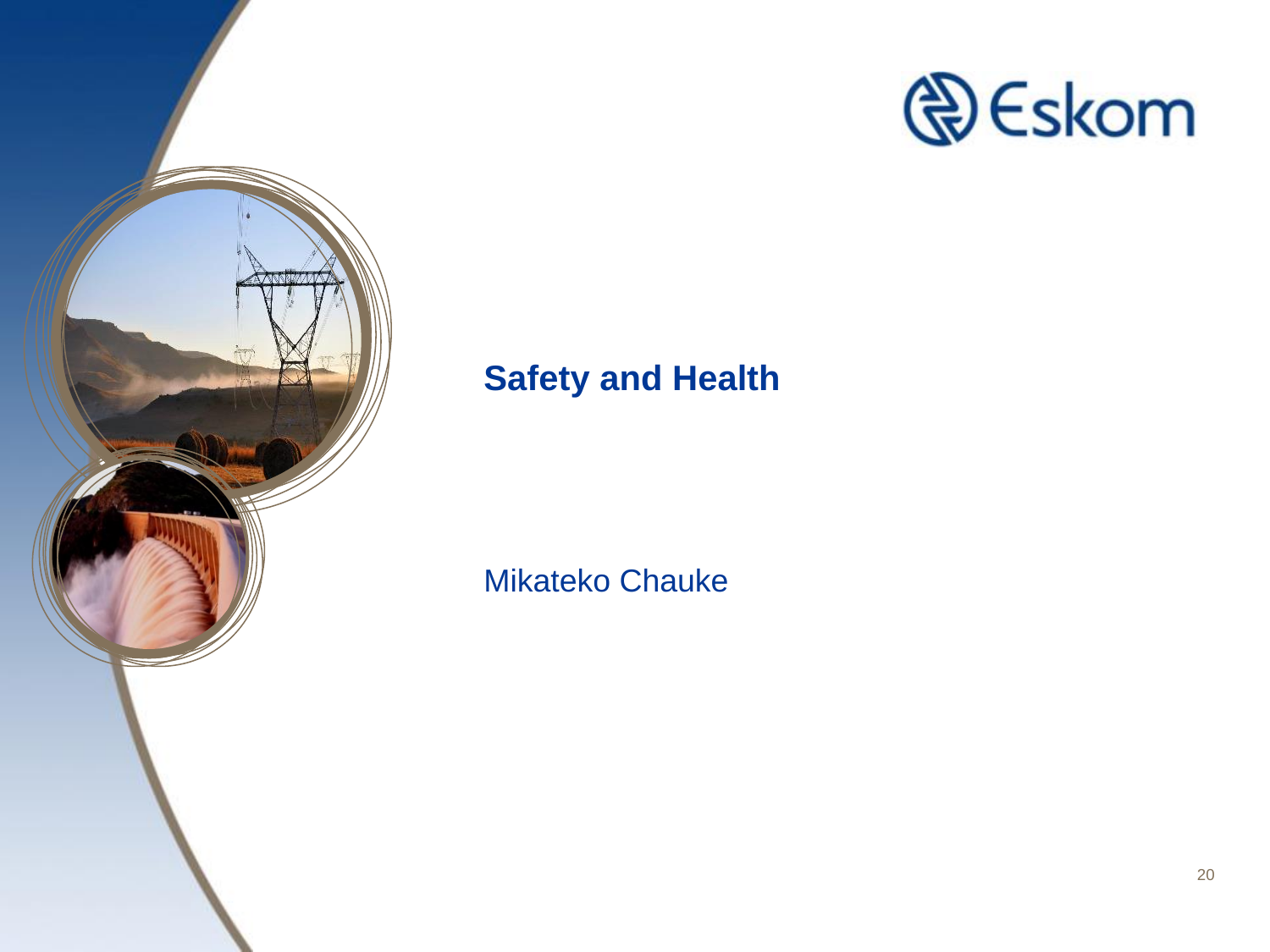

# Safety and Health Mikateko Chauke
20